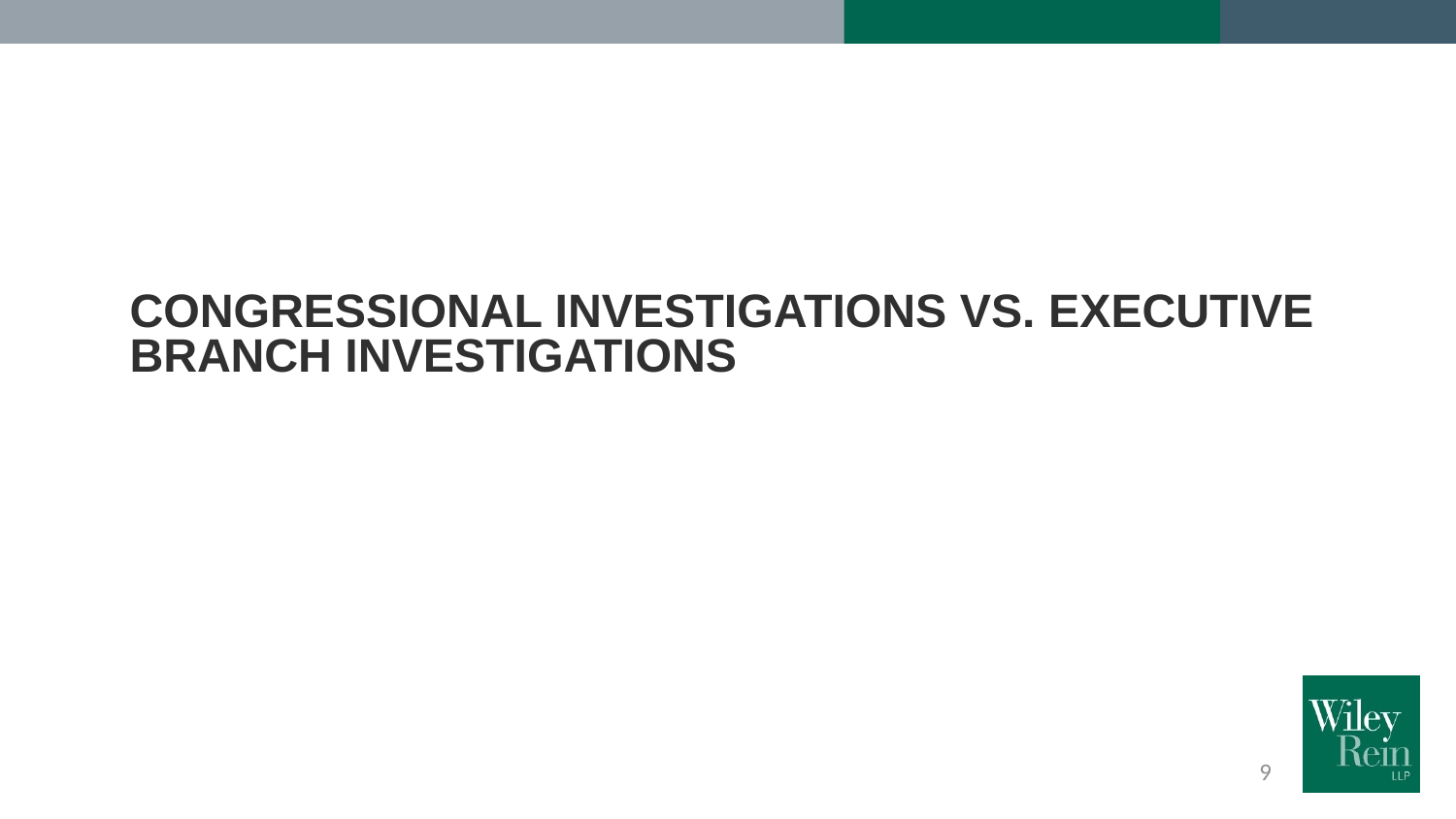

# Congressional Investigations vs. Executive Branch Investigations
9